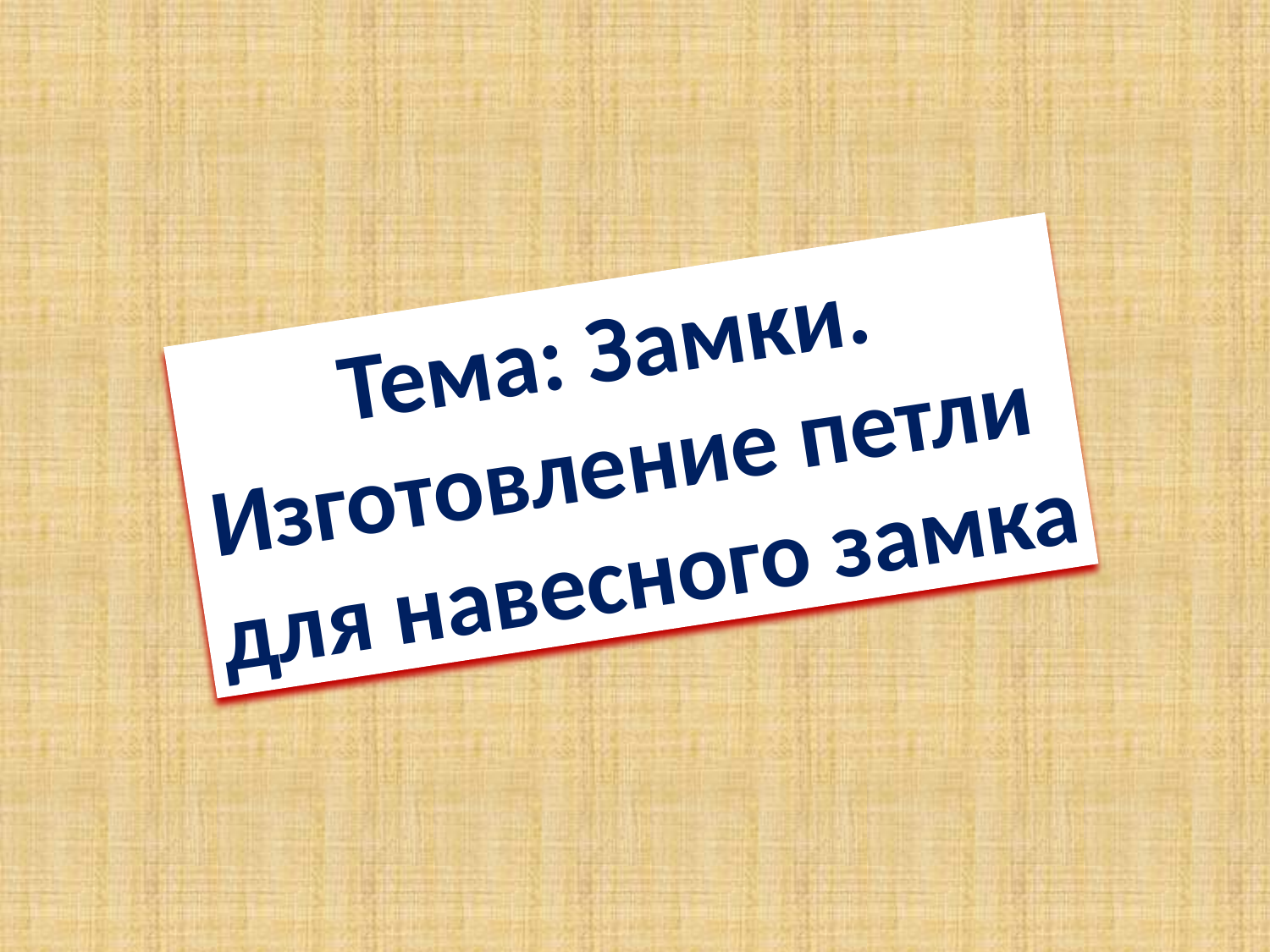

Тема: Замки.
Изготовление петли
для навесного замка